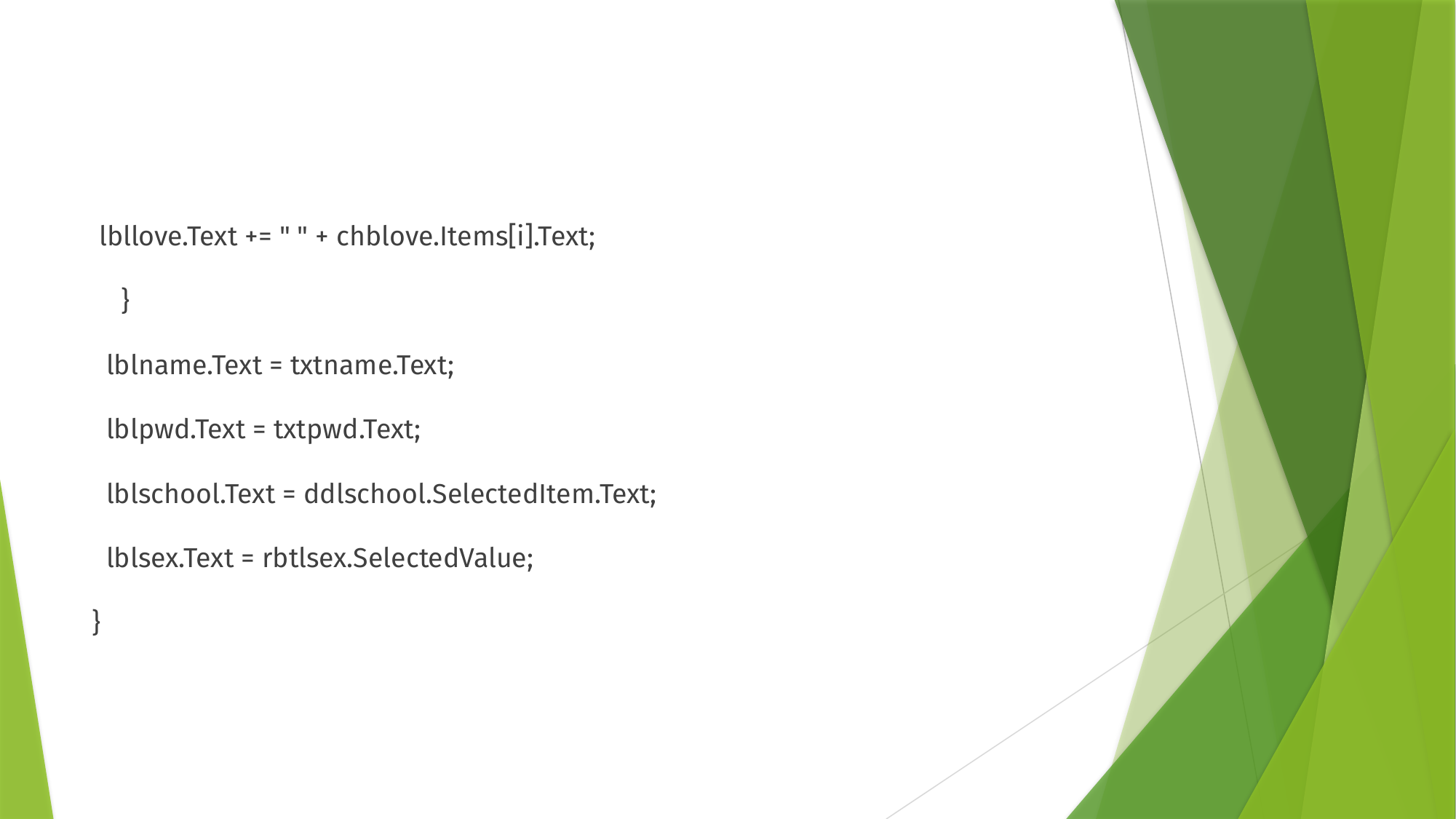

#
 lbllove.Text += " " + chblove.Items[i].Text;
    }
  lblname.Text = txtname.Text;
  lblpwd.Text = txtpwd.Text;
  lblschool.Text = ddlschool.SelectedItem.Text;
  lblsex.Text = rbtlsex.SelectedValue;
}